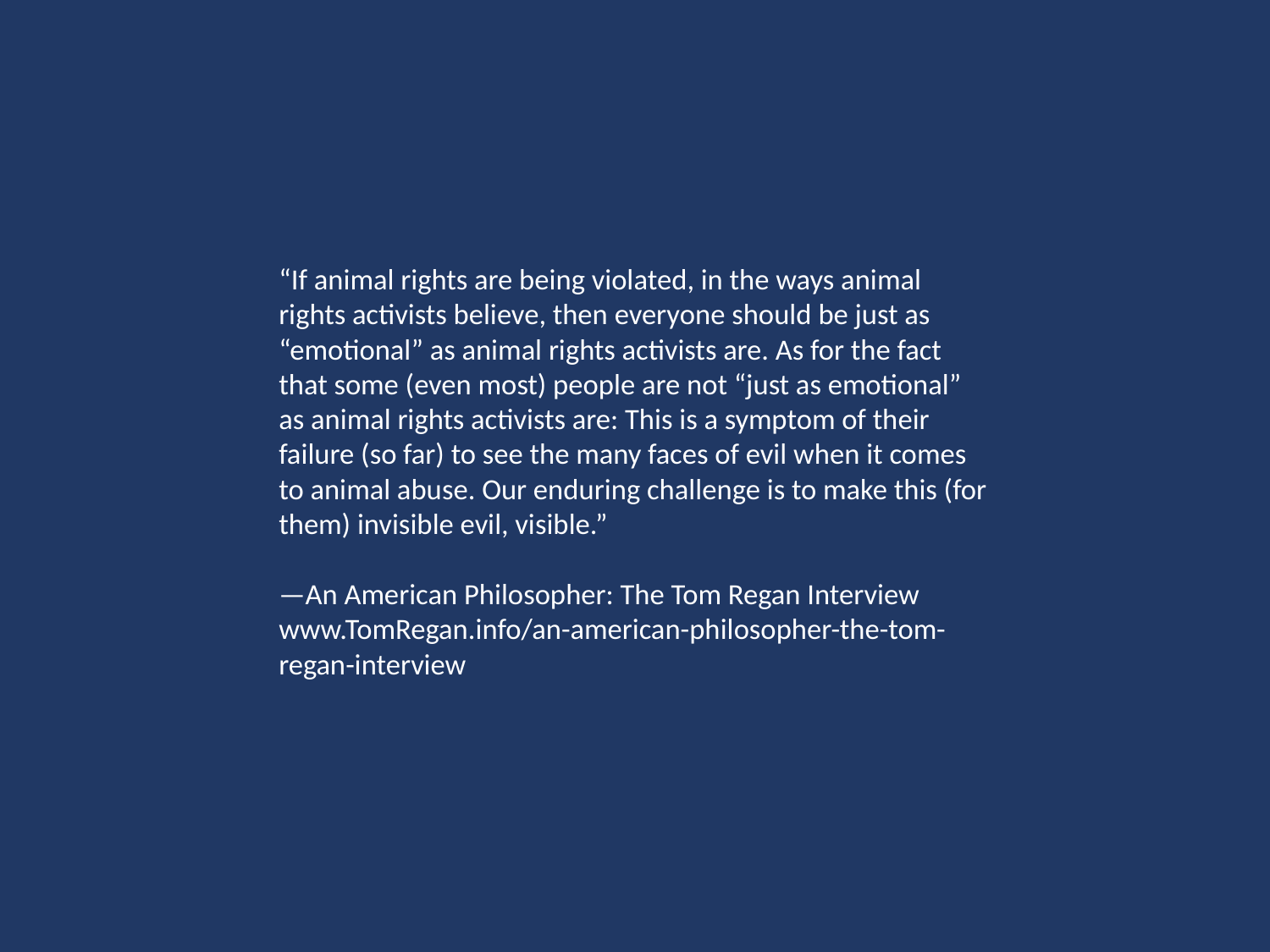

“If animal rights are being violated, in the ways animal rights activists believe, then everyone should be just as “emotional” as animal rights activists are. As for the fact that some (even most) people are not “just as emotional” as animal rights activists are: This is a symptom of their failure (so far) to see the many faces of evil when it comes to animal abuse. Our enduring challenge is to make this (for them) invisible evil, visible.”

—An American Philosopher: The Tom Regan Interview www.TomRegan.info/an-american-philosopher-the-tom-regan-interview